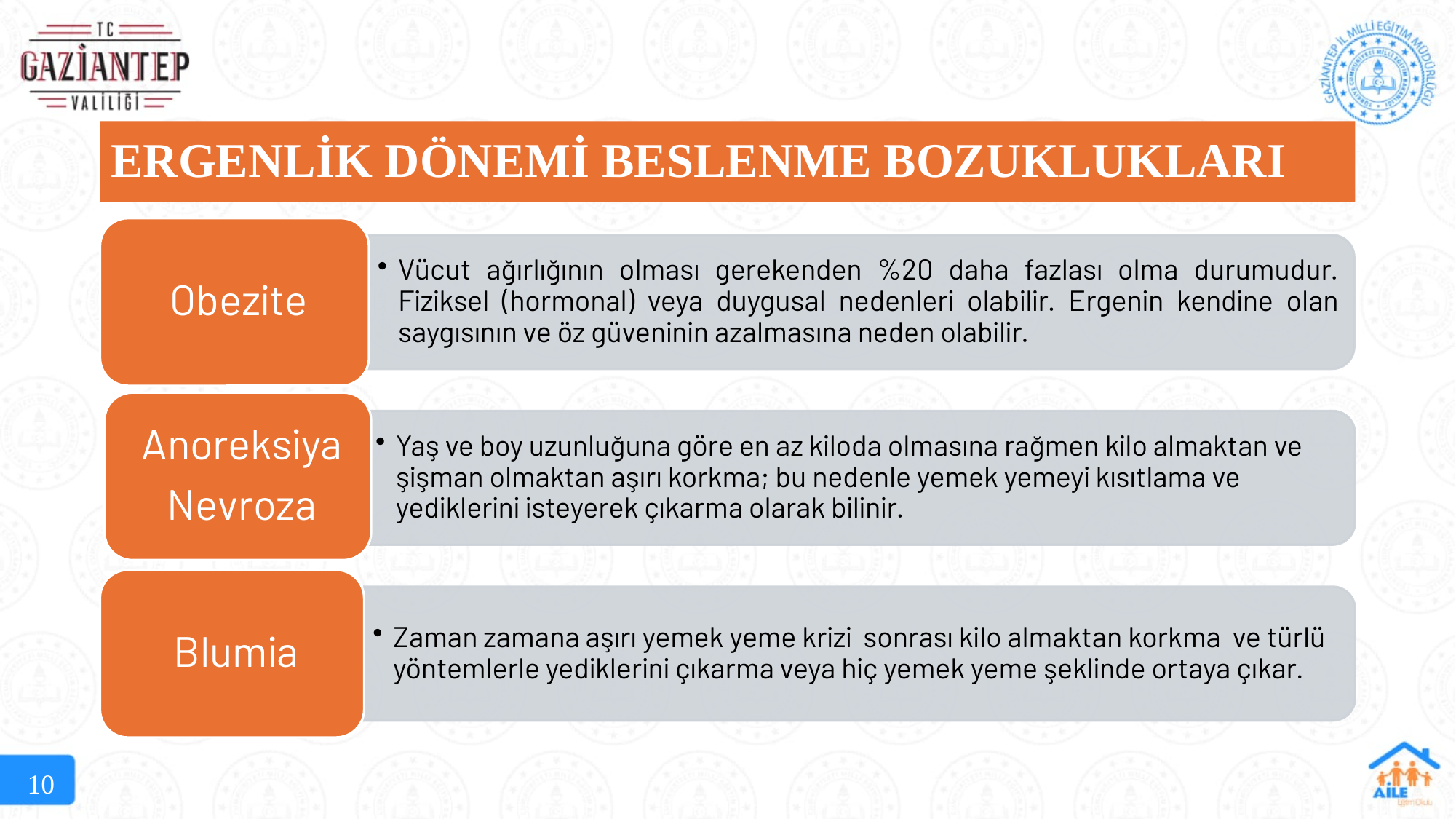

# ERGENLİK DÖNEMİ BESLENME BOZUKLUKLARI
Vücut ağırlığının olması gerekenden %20 daha fazlası olma durumudur. Fiziksel (hormonal) veya duygusal nedenleri olabilir. Ergenin kendine olan saygısının ve öz güveninin azalmasına neden olabilir.
Obezite
Yaş ve boy uzunluğuna göre en az kiloda olmasına rağmen kilo almaktan ve şişman olmaktan aşırı korkma; bu nedenle yemek yemeyi kısıtlama ve yediklerini isteyerek çıkarma olarak bilinir.
Anoreksiya
Nevroza
Zaman zamana aşırı yemek yeme krizi  sonrası kilo almaktan korkma  ve türlü yöntemlerle yediklerini çıkarma veya hiç yemek yeme şeklinde ortaya çıkar.
Blumia
10